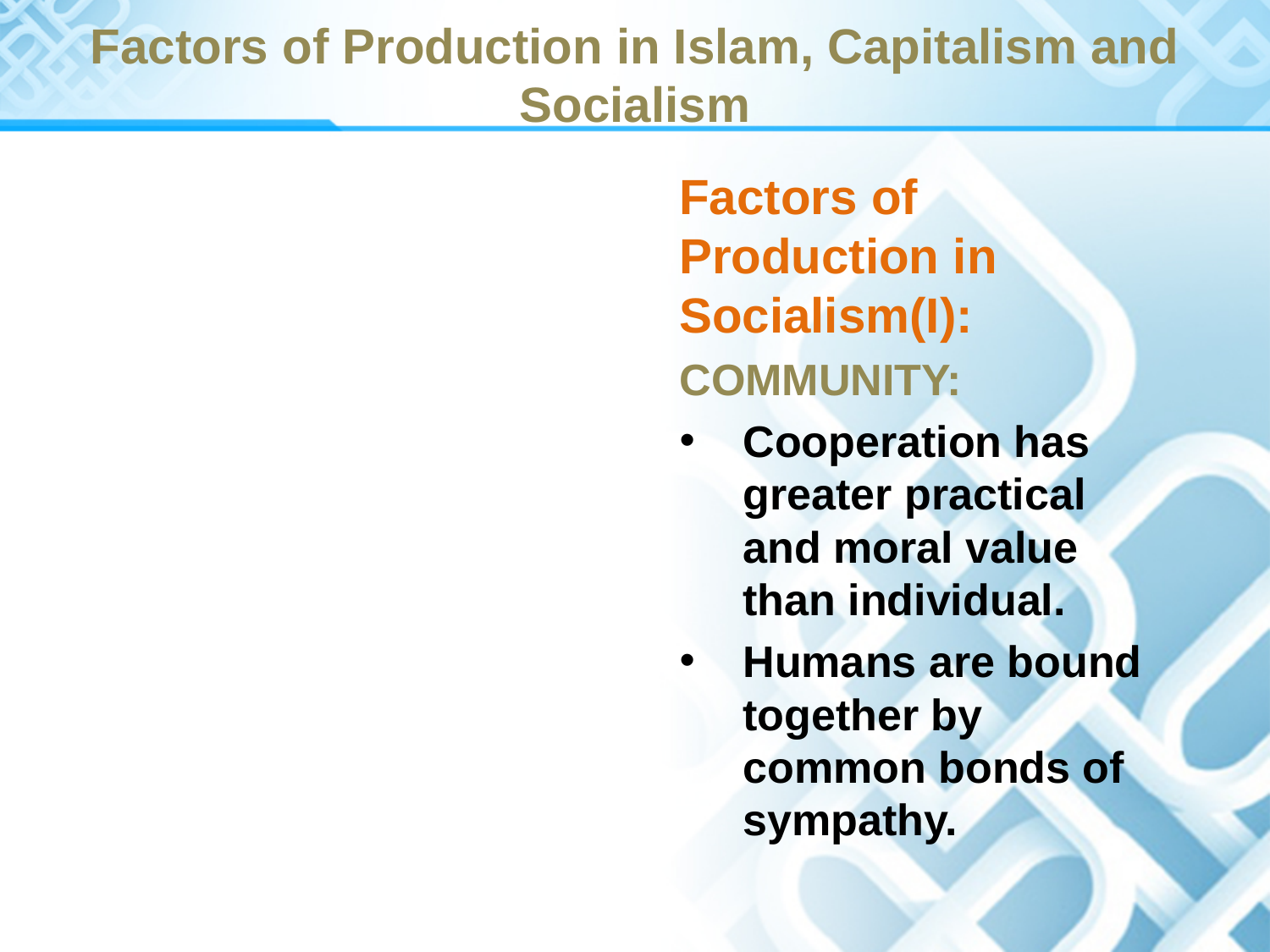

Factors of Production in Islam, Capitalism and Socialism
Factors of Production in Socialism(I):
COMMUNITY:
Cooperation has greater practical and moral value than individual.
Humans are bound together by common bonds of sympathy.